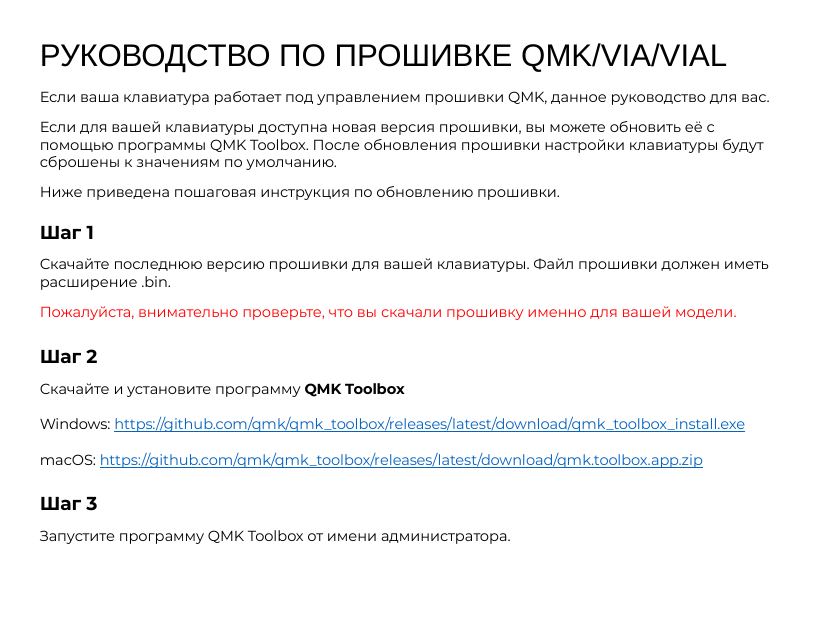

РУКОВОДСТВО ПО ПРОШИВКЕ QMK/VIA/VIAL
Если ваша клавиатура работает под управлением прошивки QMK, данное руководство для вас.
Если для вашей клавиатуры доступна новая версия прошивки, вы можете обновить её с помощью программы QMK Toolbox. После обновления прошивки настройки клавиатуры будут сброшены к значениям по умолчанию.
Ниже приведена пошаговая инструкция по обновлению прошивки.
Шаг 1
Скачайте последнюю версию прошивки для вашей клавиатуры. Файл прошивки должен иметь расширение .bin.
Пожалуйста, внимательно проверьте, что вы скачали прошивку именно для вашей модели.
Шаг 2
Скачайте и установите программу QMK Toolbox
Windows: https://github.com/qmk/qmk_toolbox/releases/latest/download/qmk_toolbox_install.exe
macOS: https://github.com/qmk/qmk_toolbox/releases/latest/download/qmk.toolbox.app.zip
Шаг 3
Запустите программу QMK Toolbox от имени администратора.